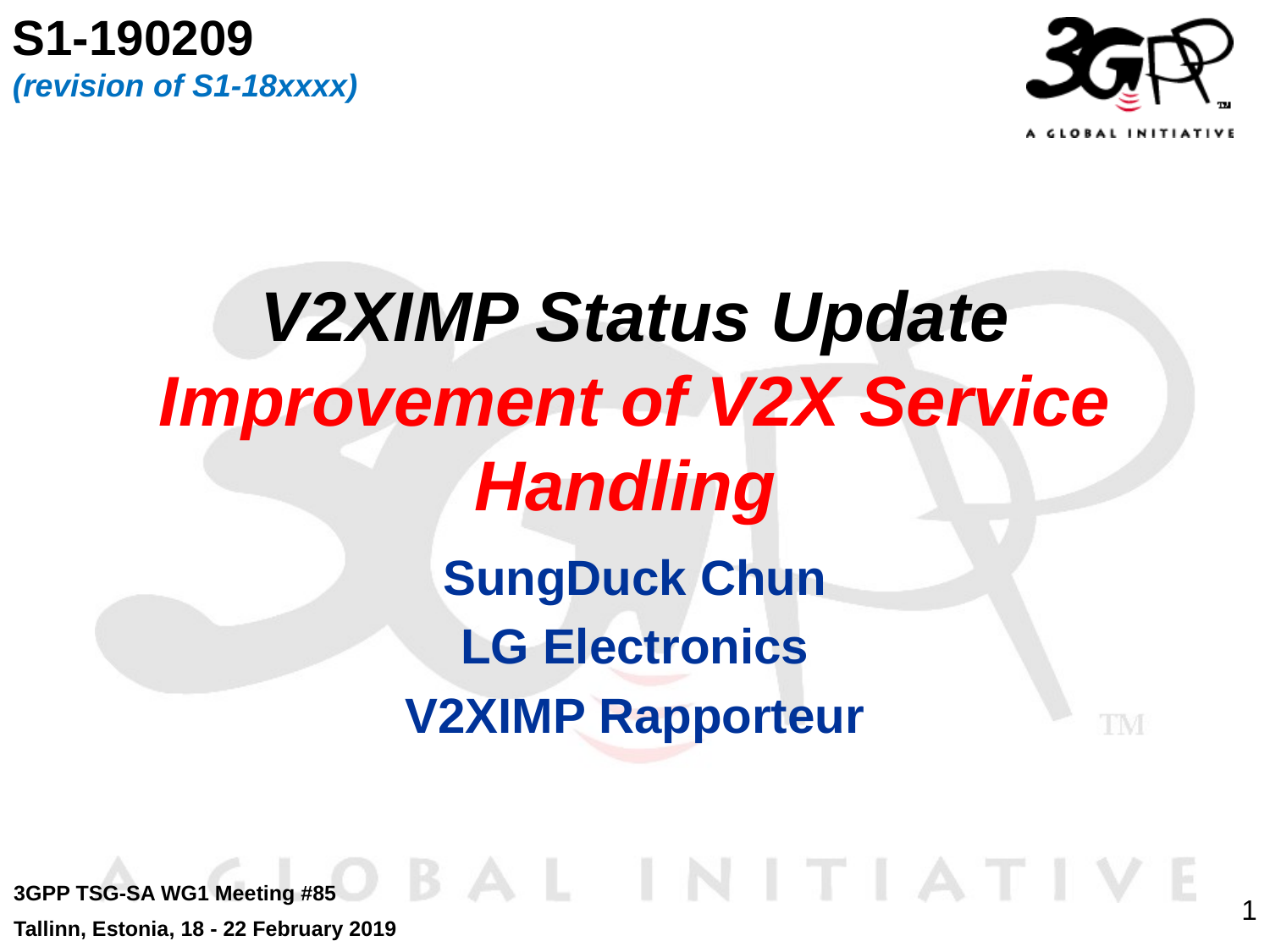

S1-190209
(revision of S1-18xxxx)
# V2XIMP Status Update Improvement of V2X Service Handling
SungDuck Chun
LG Electronics
V2XIMP Rapporteur
3GPP TSG-SA WG1 Meeting #85
Tallinn, Estonia, 18 - 22 February 2019
1